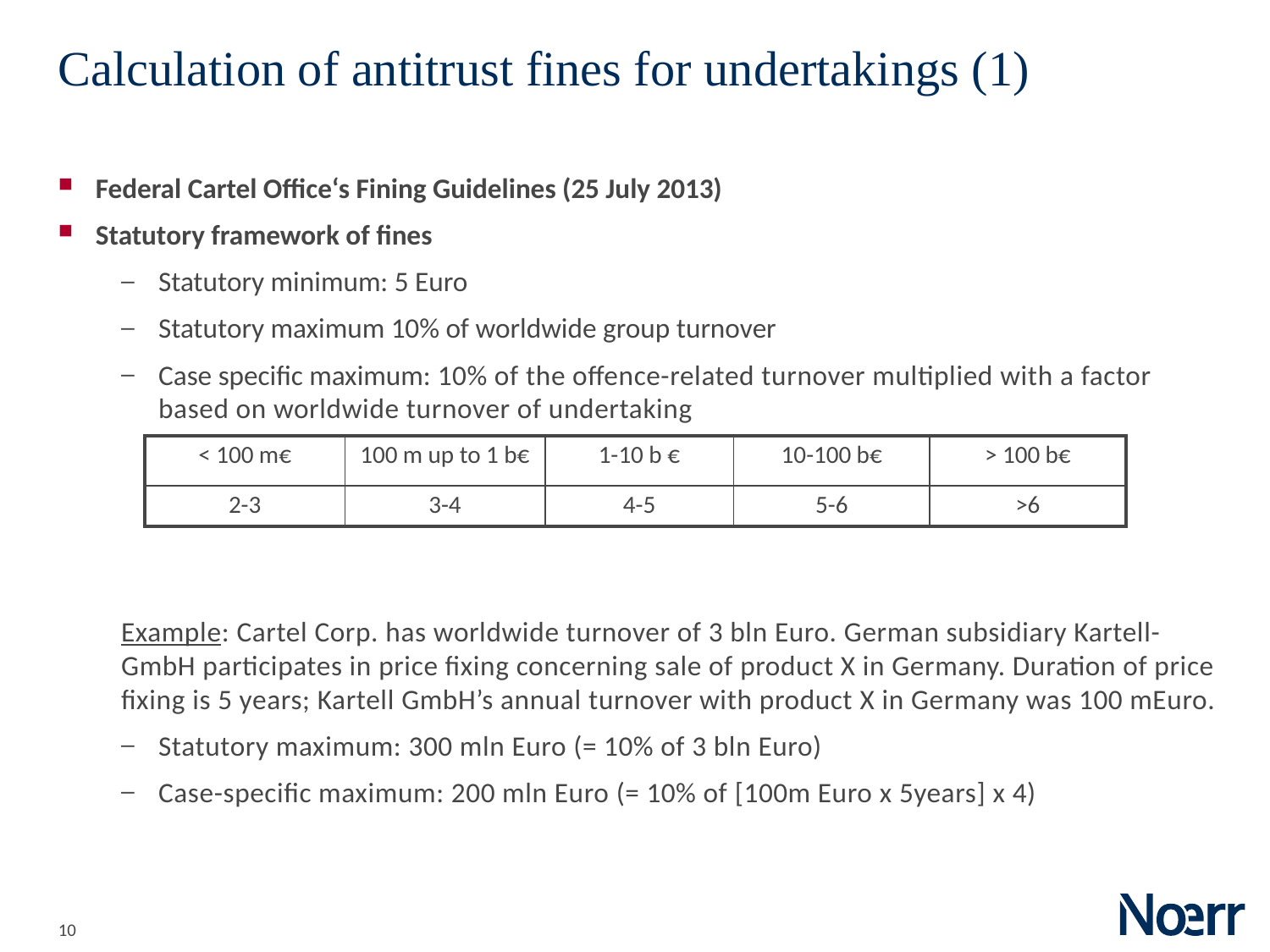

Date
# Calculation of antitrust fines for undertakings (1)
Federal Cartel Office‘s Fining Guidelines (25 July 2013)
Statutory framework of fines
Statutory minimum: 5 Euro
Statutory maximum 10% of worldwide group turnover
Case specific maximum: 10% of the offence-related turnover multiplied with a factor based on worldwide turnover of undertaking

Example: Cartel Corp. has worldwide turnover of 3 bln Euro. German subsidiary Kartell-GmbH participates in price fixing concerning sale of product X in Germany. Duration of price fixing is 5 years; Kartell GmbH’s annual turnover with product X in Germany was 100 mEuro.
Statutory maximum: 300 mln Euro (= 10% of 3 bln Euro)
Case-specific maximum: 200 mln Euro (= 10% of [100m Euro x 5years] x 4)
| < 100 m€ | 100 m up to 1 b€ | 1-10 b € | 10-100 b€ | > 100 b€ |
| --- | --- | --- | --- | --- |
| 2-3 | 3-4 | 4-5 | 5-6 | >6 |